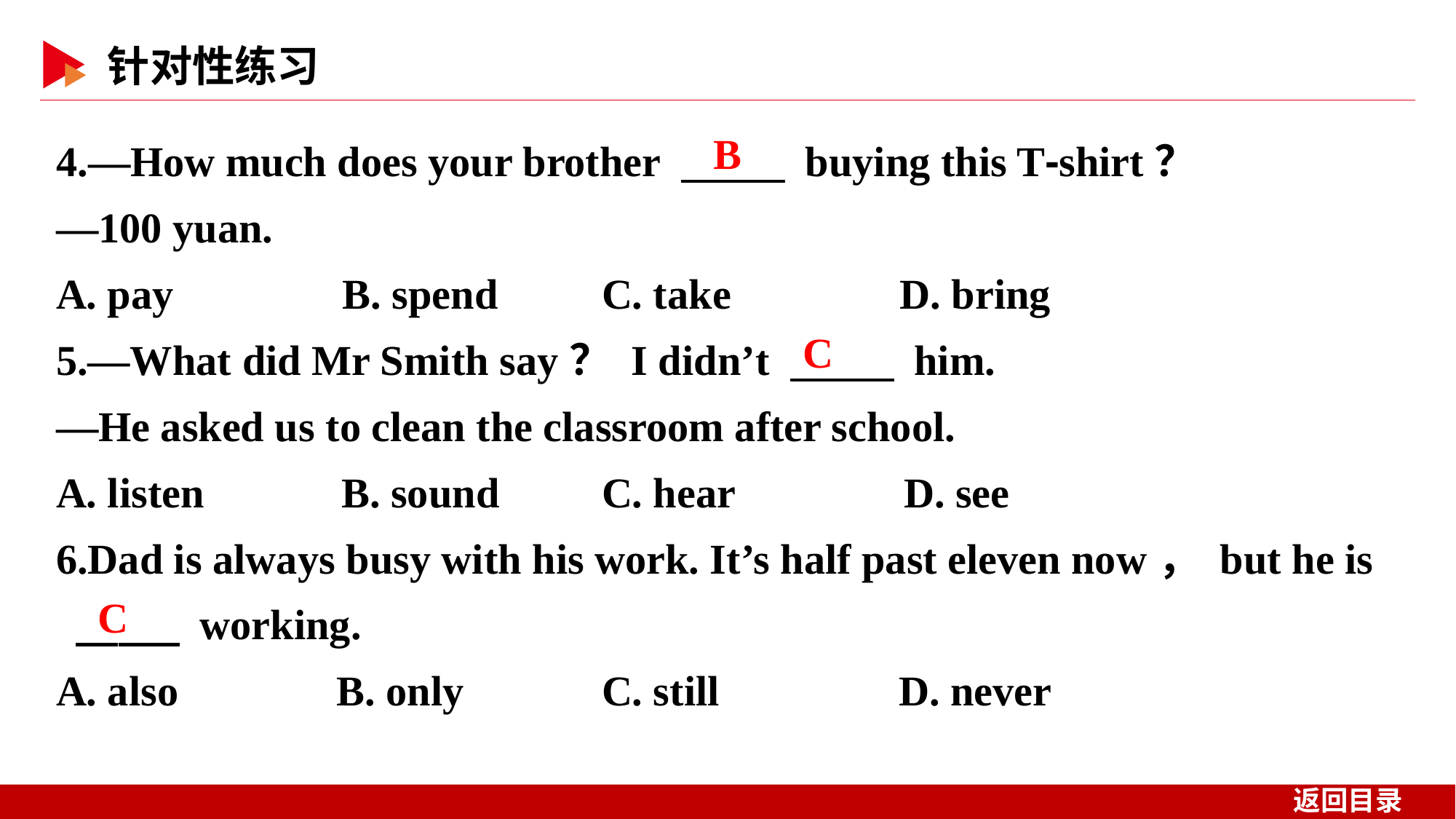

4.—How much does your brother 　  　 buying this T⁃shirt？
—100 yuan.
A. pay                B. spend	C. take                D. bring
5.—What did Mr Smith say？ I didn’t 　  　 him.
—He asked us to clean the classroom after school.
A. listen             B. sound	C. hear                D. see
6.Dad is always busy with his work. It’s half past eleven now， but he is
 　  　 working.
A. also               B. only		C. still                 D. never
B
C
C